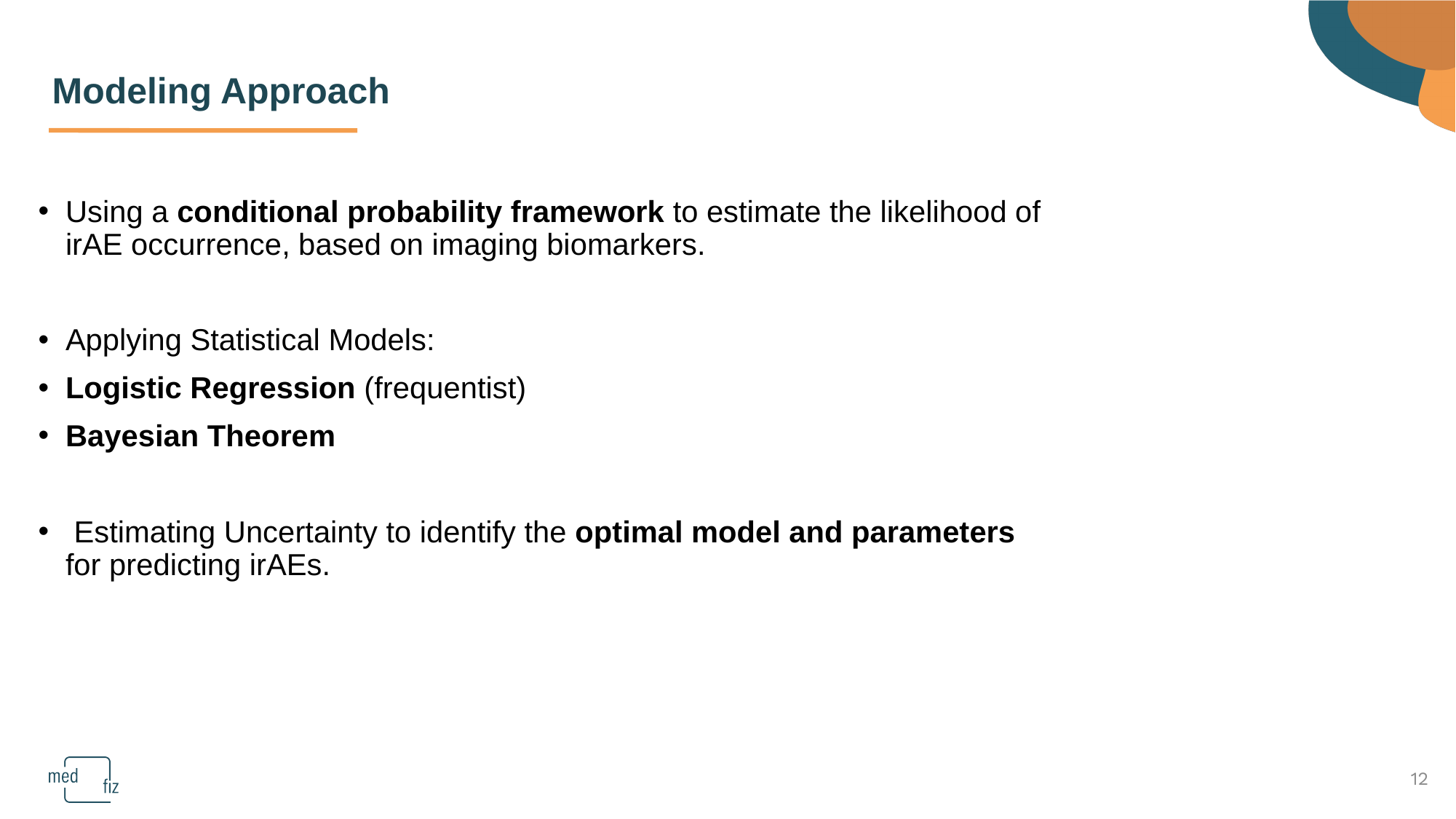

# Modeling Approach
Using a conditional probability framework to estimate the likelihood of irAE occurrence, based on imaging biomarkers.

Applying Statistical Models:
Logistic Regression (frequentist)
Bayesian Theorem

 Estimating Uncertainty to identify the optimal model and parameters for predicting irAEs.